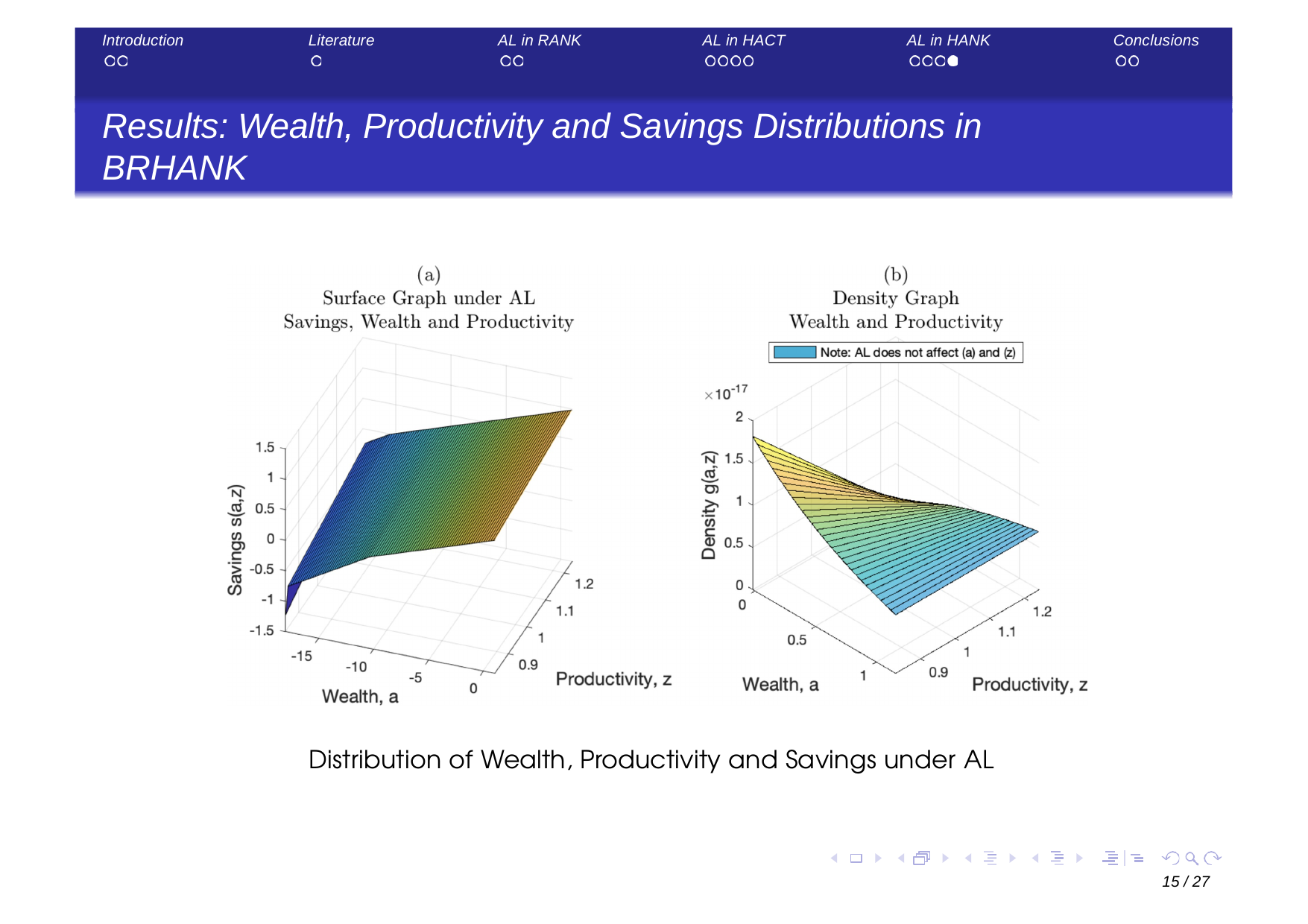

Introduction
Literature
AL in RANK
AL in HACT
AL in HANK
Conclusions

Results: Wealth, Productivity and Savings Distributions in  BRHANK

Distribution of Wealth, Productivity and Savings under AL
15 / 27